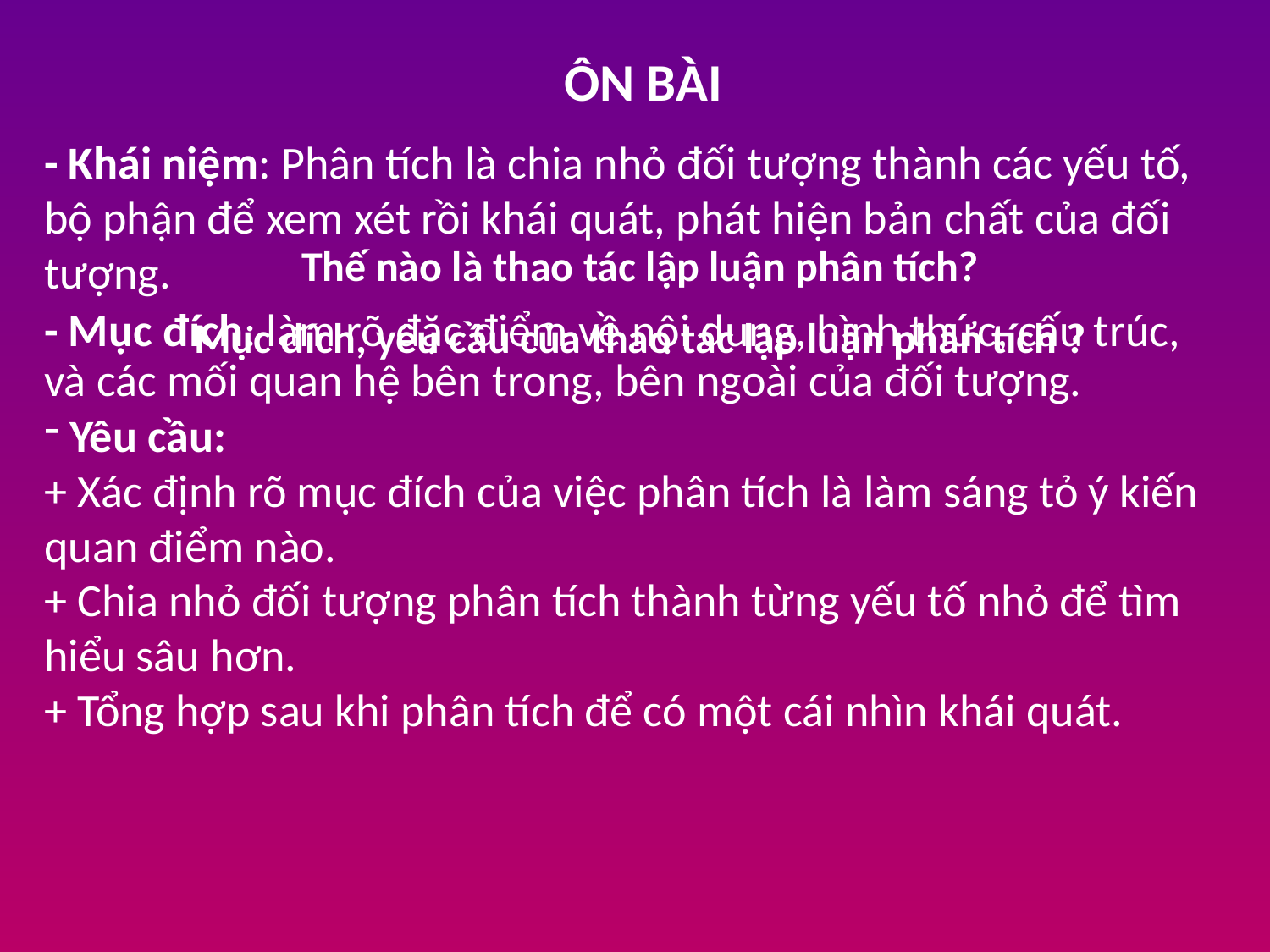

ÔN BÀI
- Khái niệm: Phân tích là chia nhỏ đối tượng thành các yếu tố, bộ phận để xem xét rồi khái quát, phát hiện bản chất của đối tượng.
- Mục đích: làm rõ đặc điểm về nội dung, hình thức, cấu trúc, và các mối quan hệ bên trong, bên ngoài của đối tượng.
 Yêu cầu:
+ Xác định rõ mục đích của việc phân tích là làm sáng tỏ ý kiến quan điểm nào.
+ Chia nhỏ đối tượng phân tích thành từng yếu tố nhỏ để tìm hiểu sâu hơn.
+ Tổng hợp sau khi phân tích để có một cái nhìn khái quát.
Thế nào là thao tác lập luận phân tích?
Mục đích, yêu cầu của thao tác lập luận phân tích ?